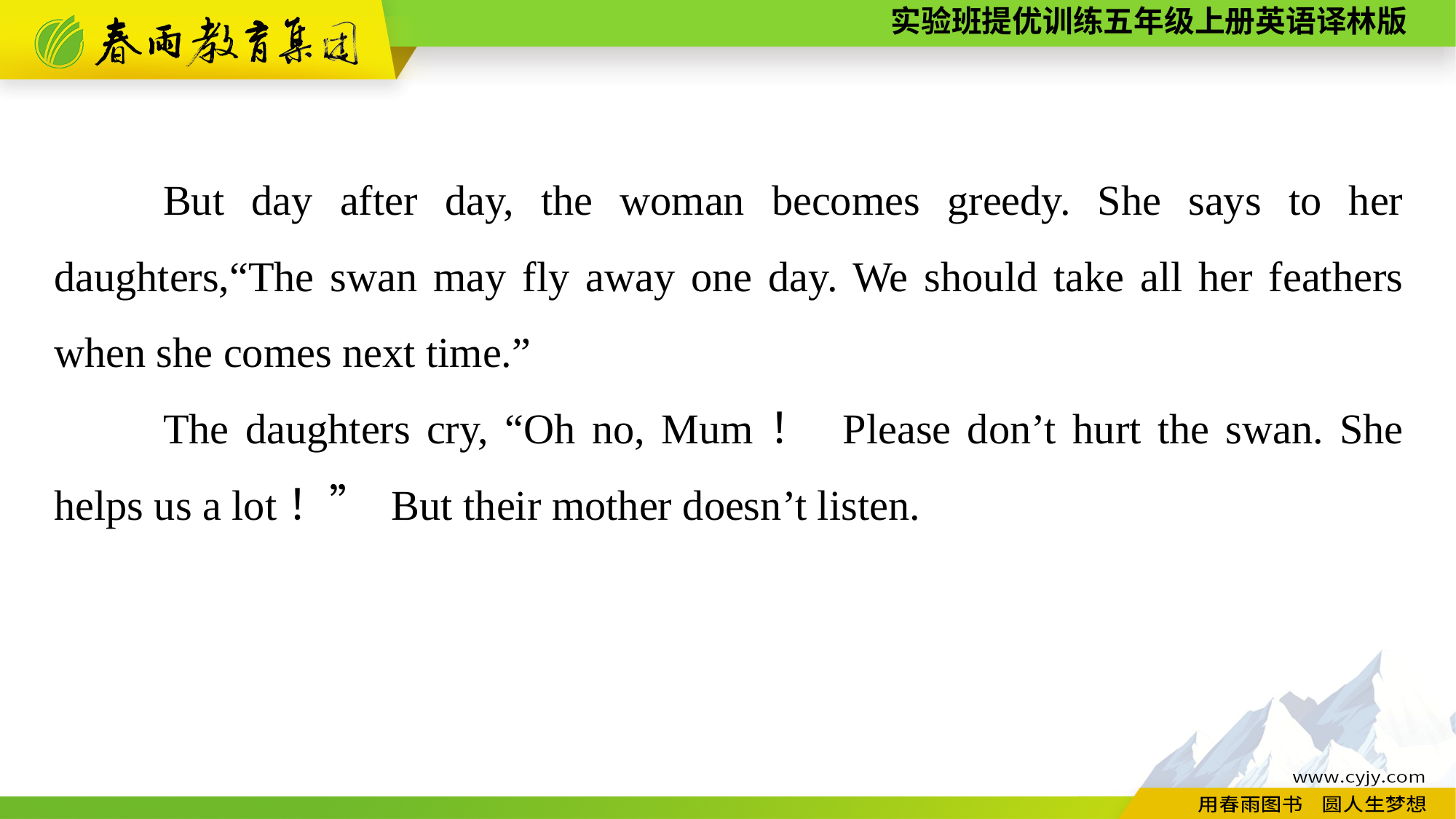

But day after day, the woman becomes greedy. She says to her daughters,“The swan may fly away one day. We should take all her feathers when she comes next time.”
	The daughters cry, “Oh no, Mum！ Please don’t hurt the swan. She helps us a lot！” But their mother doesn’t listen.